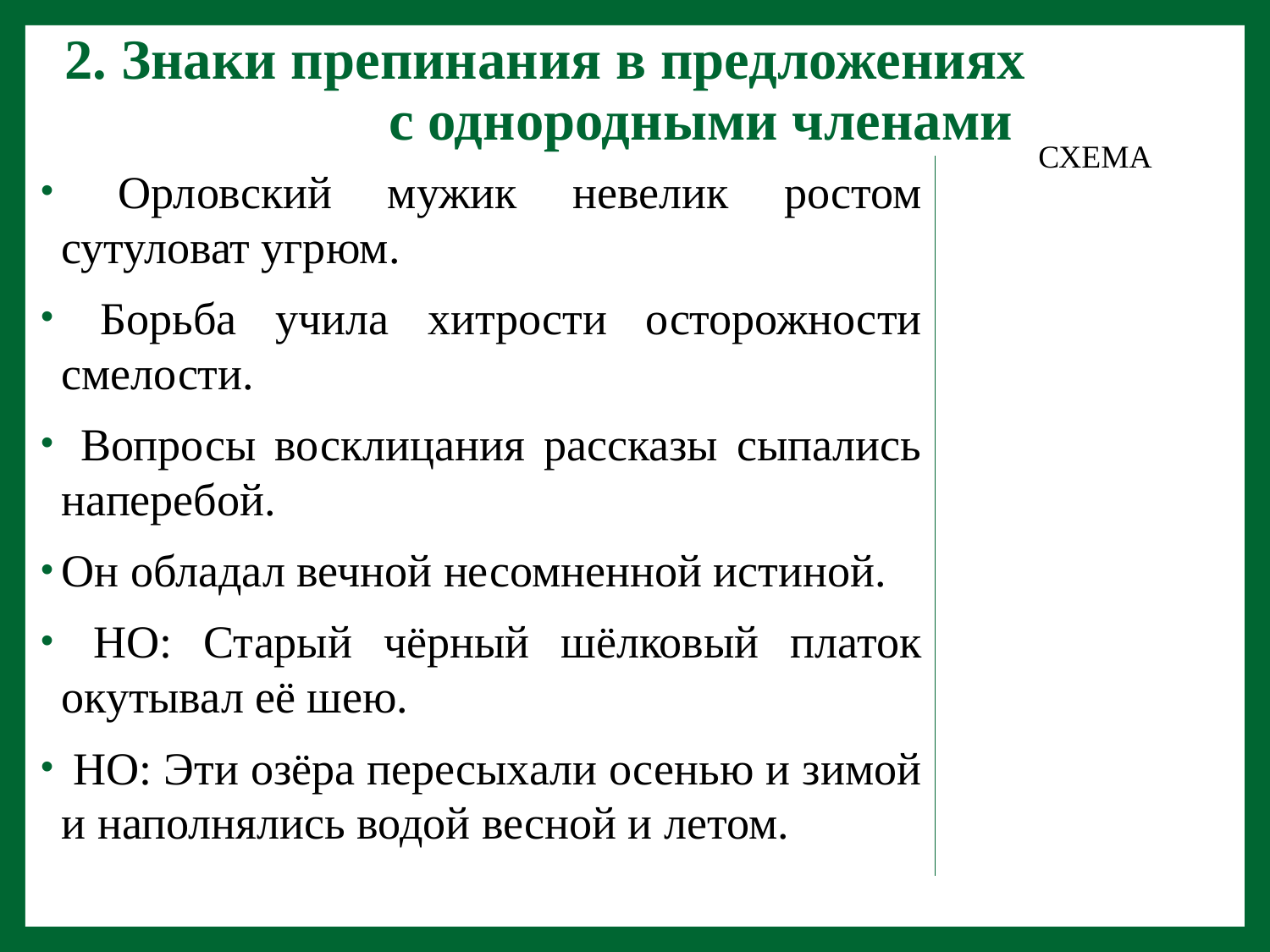

# 2. Знаки препинания в предложениях                       с однородными членами
СХЕМА
 Орловский мужик невелик ростом сутуловат угрюм.
 Борьба учила хитрости осторожности смелости.
 Вопросы восклицания рассказы сыпались наперебой.
Он обладал вечной несомненной истиной.
 НО: Старый чёрный шёлковый платок окутывал её шею.
 НО: Эти озёра пересыхали осенью и зимой и наполнялись водой весной и летом.